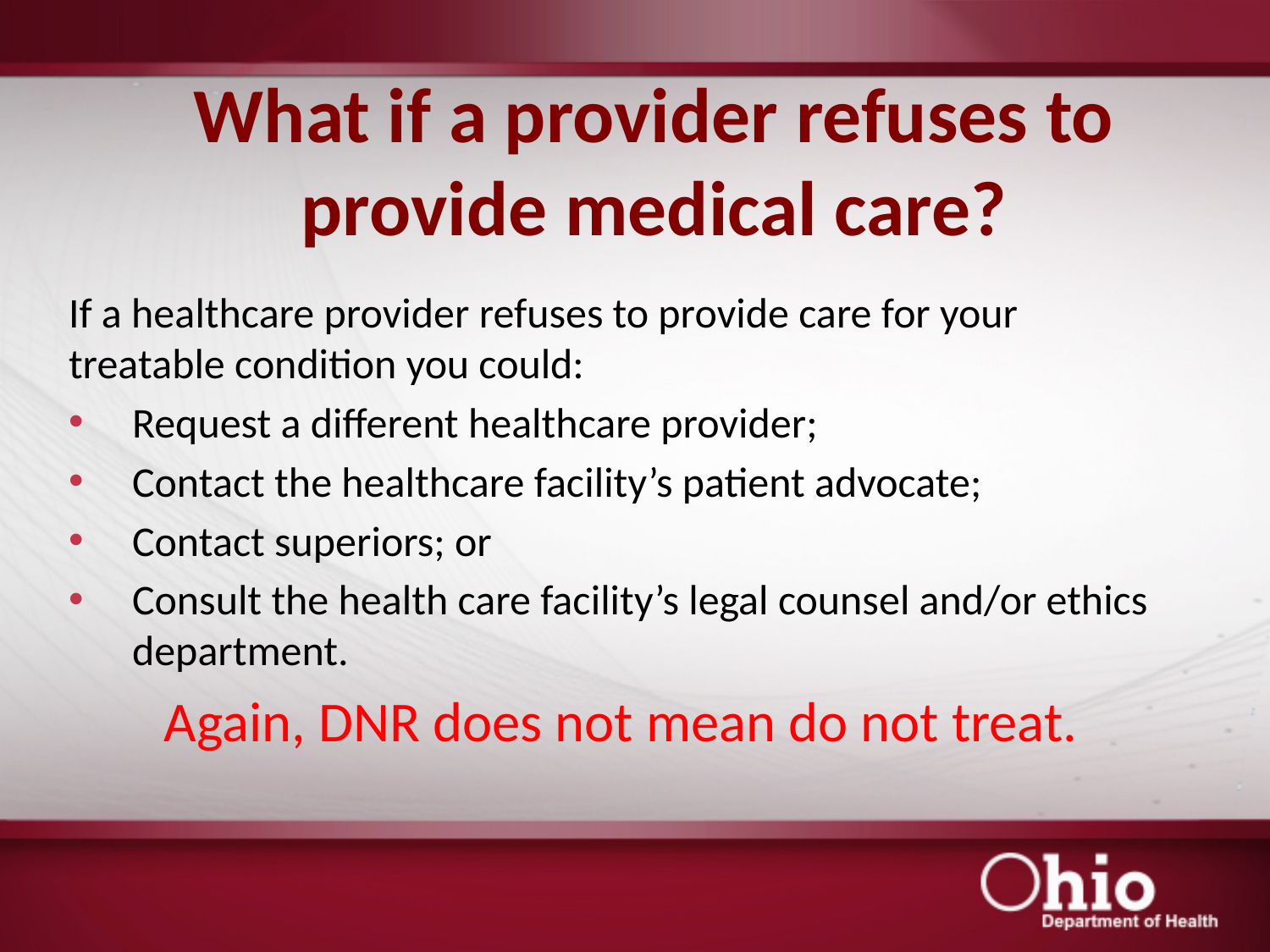

# What if a provider refuses to provide medical care?

If a healthcare provider refuses to provide care for your treatable condition you could:
Request a different healthcare provider;
Contact the healthcare facility’s patient advocate;
Contact superiors; or
Consult the health care facility’s legal counsel and/or ethics department.
Again, DNR does not mean do not treat.